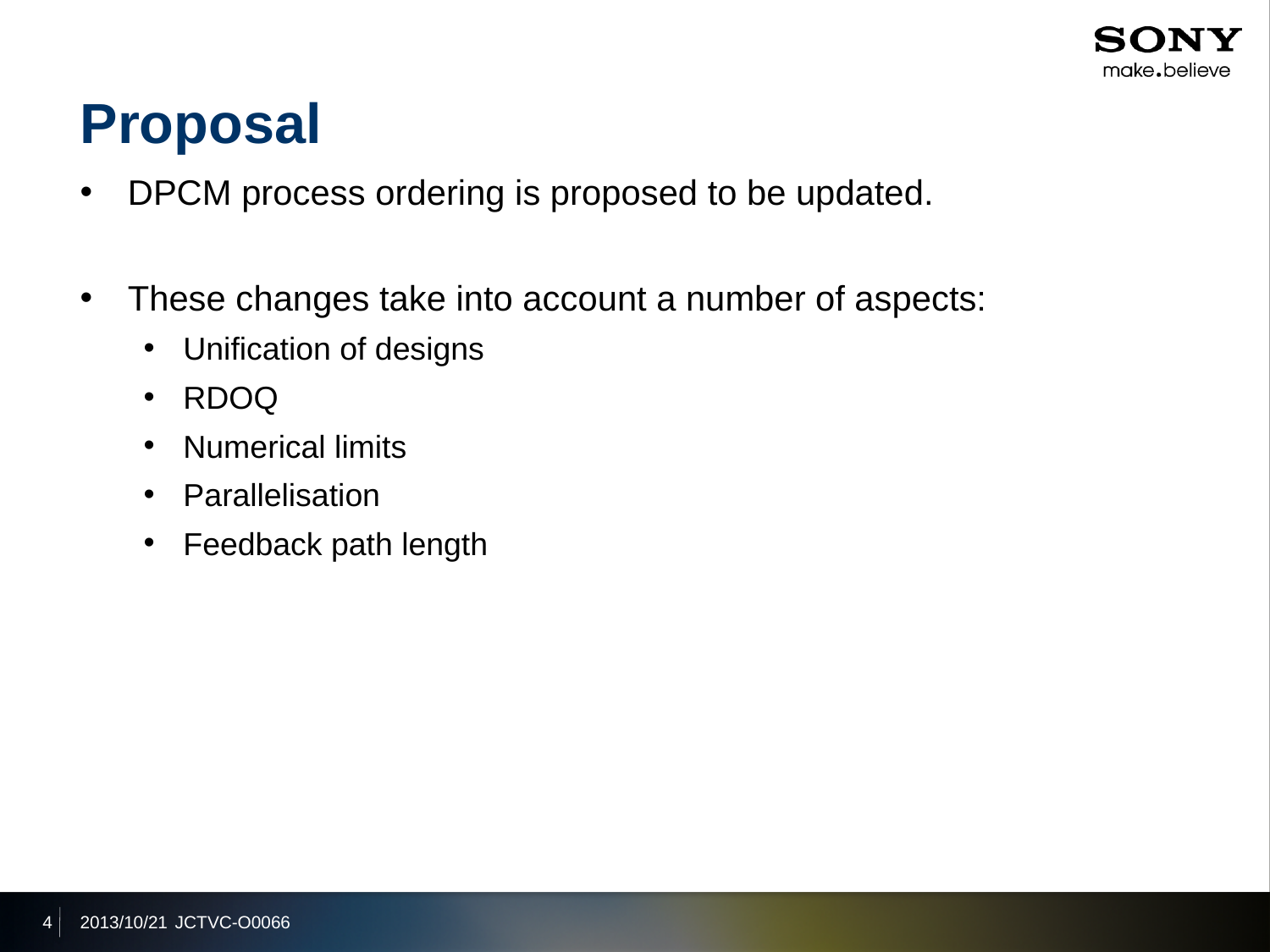

# Proposal
DPCM process ordering is proposed to be updated.

These changes take into account a number of aspects:
Unification of designs
RDOQ
Numerical limits
Parallelisation
Feedback path length

4
2013/10/21
JCTVC-O0066